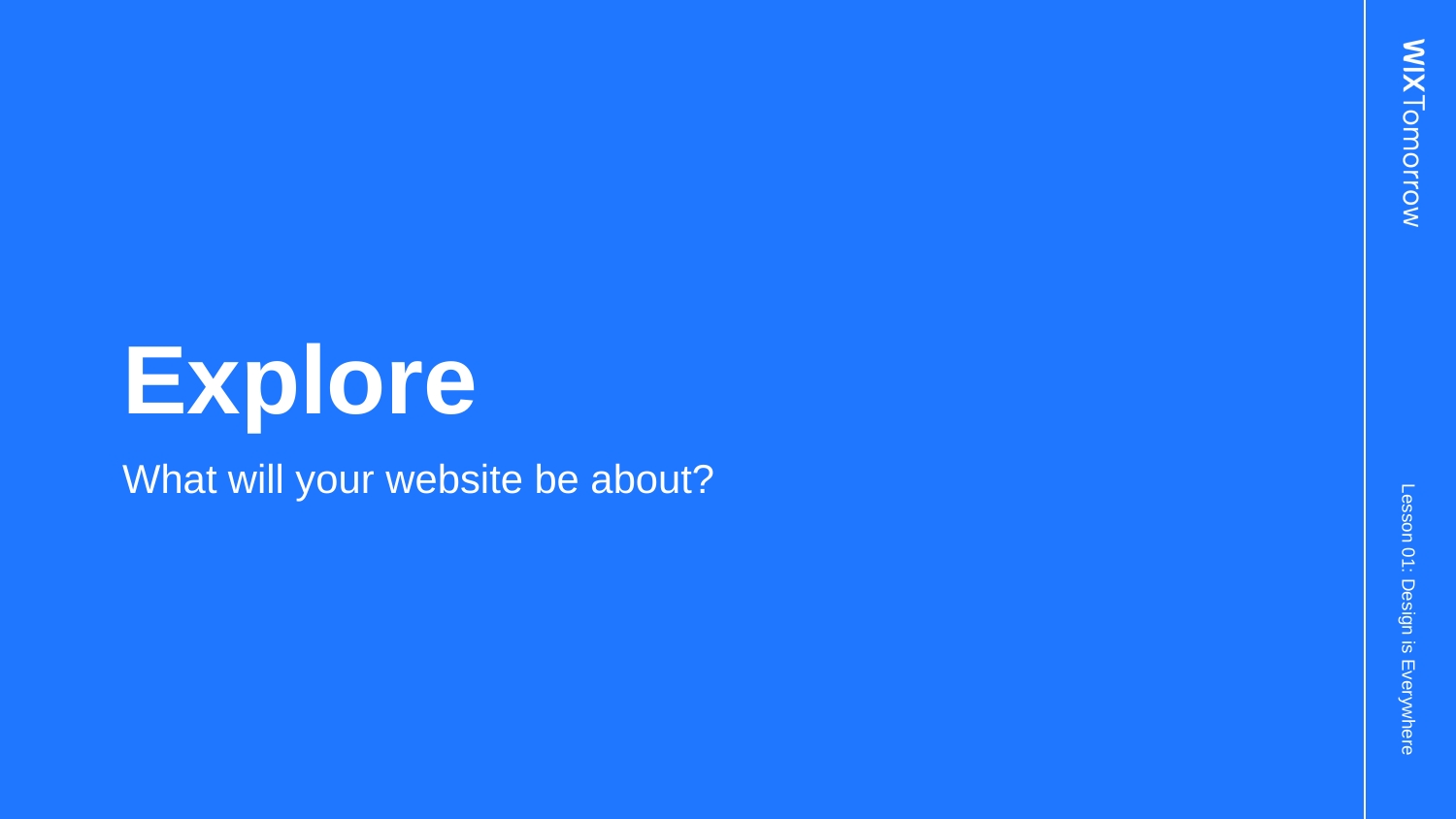

# Explore
What will your website be about?